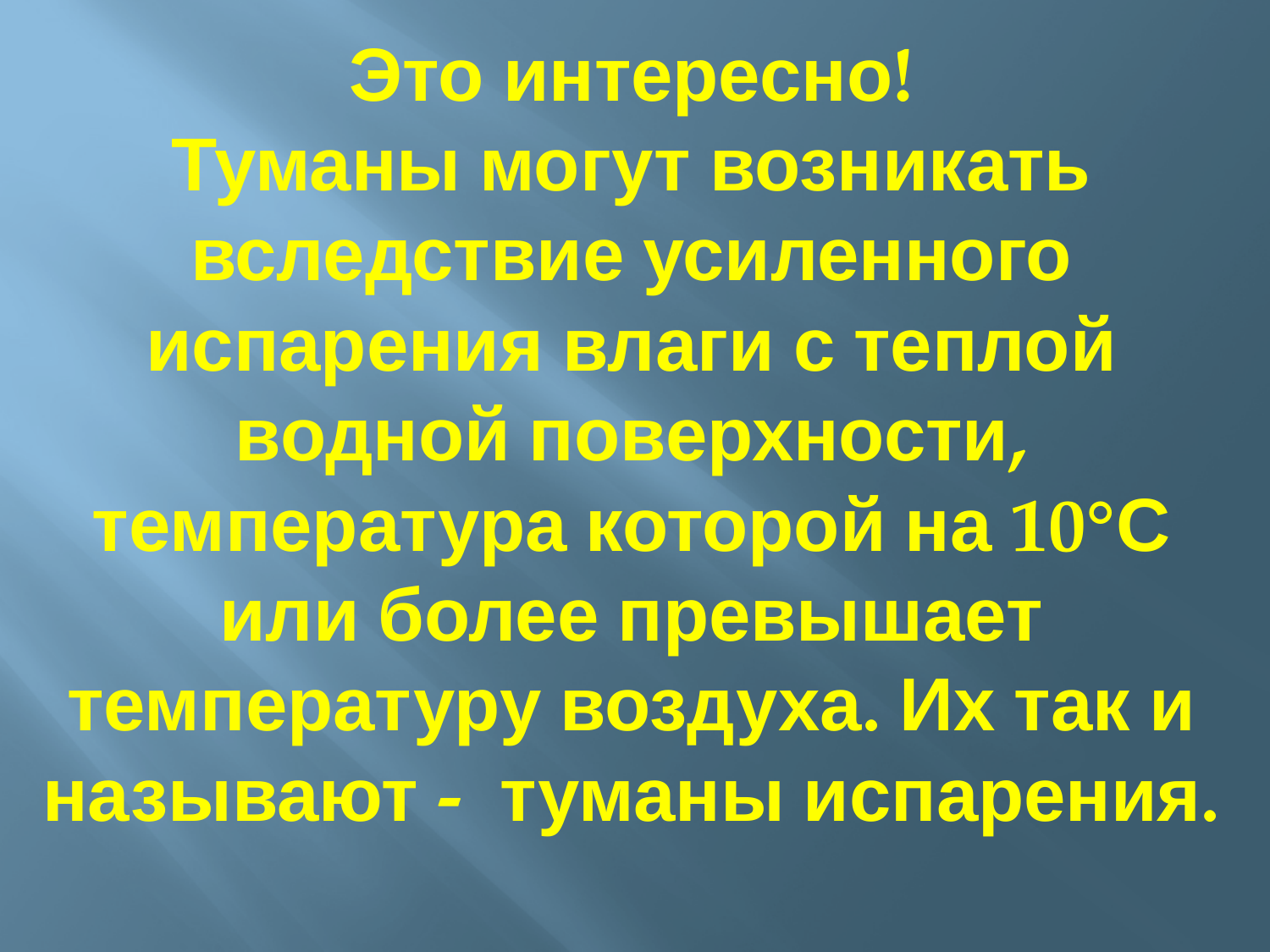

# Это интересно! Туманы могут возникать вследствие усиленного испарения влаги с теплой водной поверхности, температура которой на 10°С или более превышает температуру воздуха. Их так и называют -  туманы испарения.